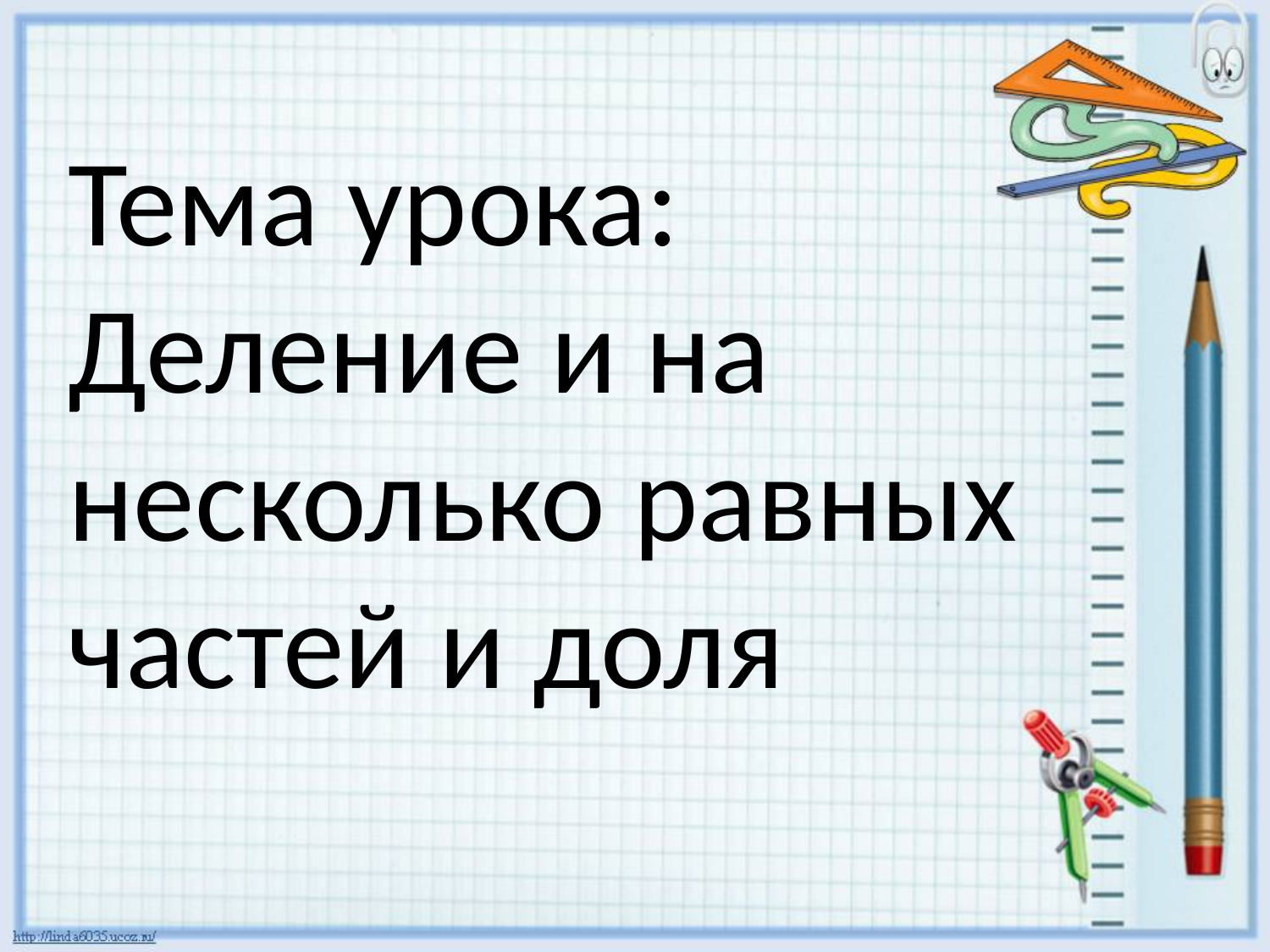

Тема урока: Деление и на несколько равных частей и доля